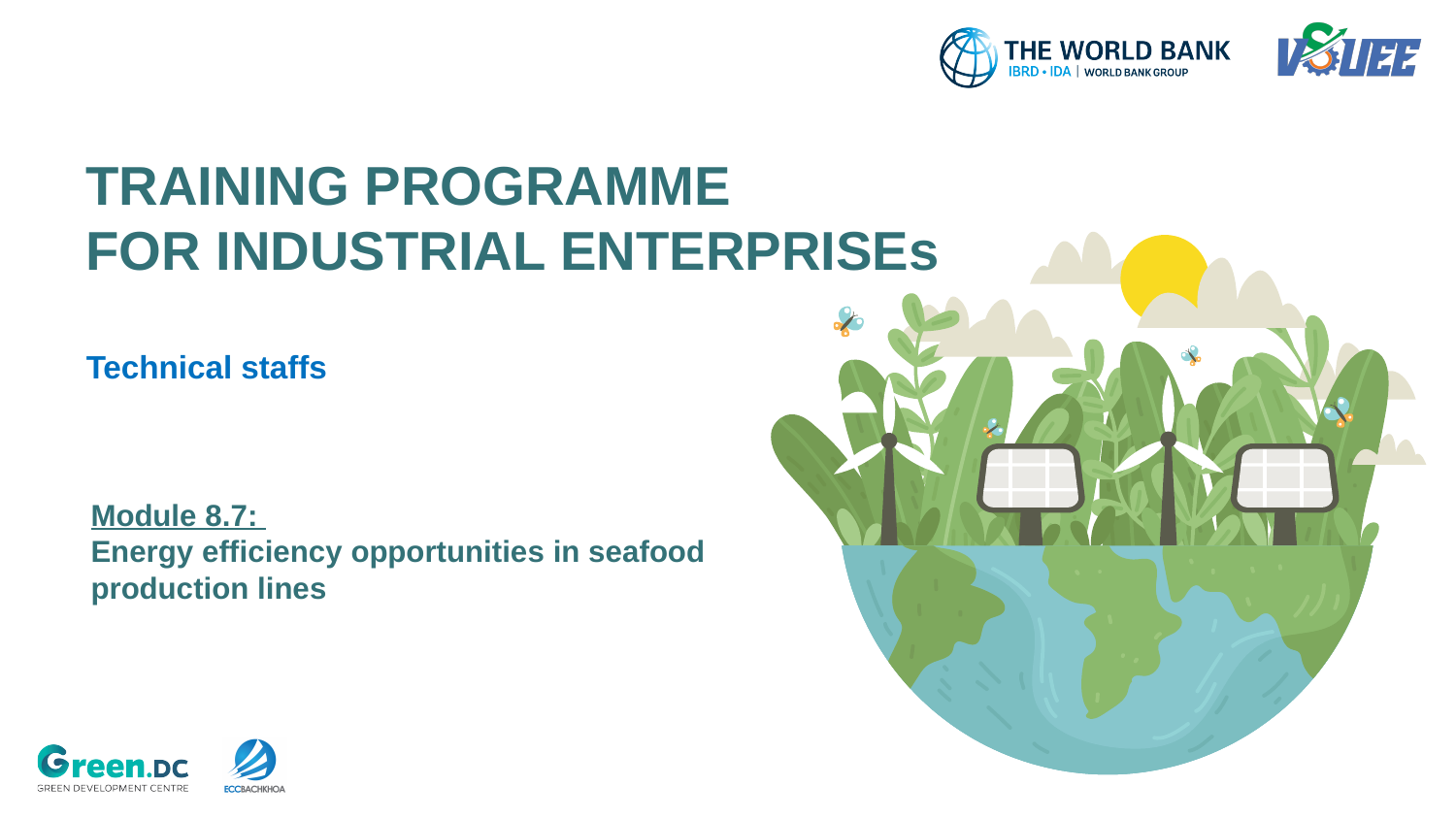

# TRAINING PROGRAMME FOR INDUSTRIAL ENTERPRISEs

Technical staffs
Module 8.7:
Energy efficiency opportunities in seafood production lines